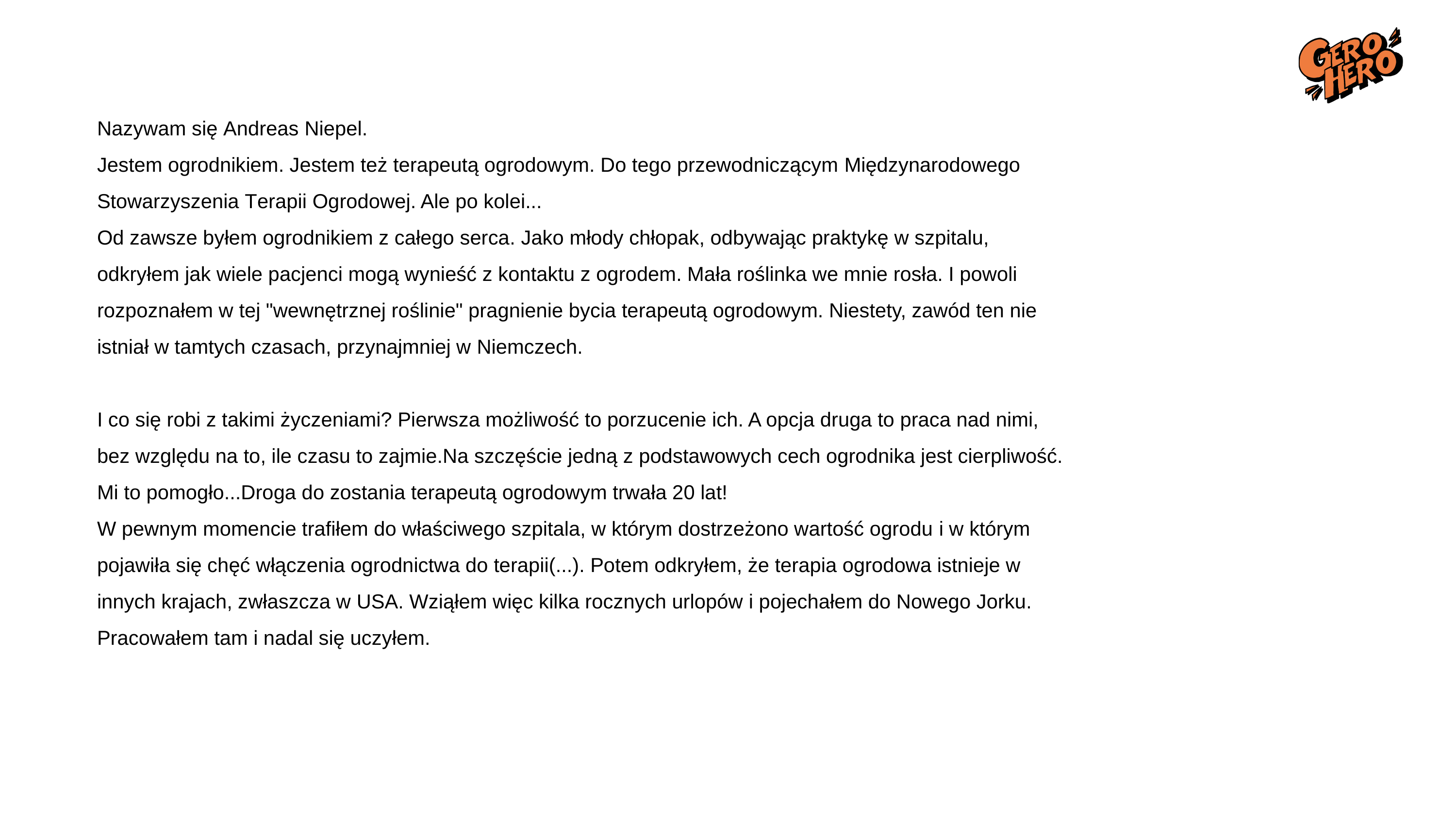

Nazywam się Andreas Niepel.
Jestem ogrodnikiem. Jestem też terapeutą ogrodowym. Do tego przewodniczącym Międzynarodowego Stowarzyszenia Terapii Ogrodowej. Ale po kolei...
Od zawsze byłem ogrodnikiem z całego serca. Jako młody chłopak, odbywając praktykę w szpitalu, odkryłem jak wiele pacjenci mogą wynieść z kontaktu z ogrodem. Mała roślinka we mnie rosła. I powoli rozpoznałem w tej "wewnętrznej roślinie" pragnienie bycia terapeutą ogrodowym. Niestety, zawód ten nie istniał w tamtych czasach, przynajmniej w Niemczech.

I co się robi z takimi życzeniami? Pierwsza możliwość to porzucenie ich. A opcja druga to praca nad nimi, bez względu na to, ile czasu to zajmie.Na szczęście jedną z podstawowych cech ogrodnika jest cierpliwość. Mi to pomogło...Droga do zostania terapeutą ogrodowym trwała 20 lat!
W pewnym momencie trafiłem do właściwego szpitala, w którym dostrzeżono wartość ogrodu i w którym pojawiła się chęć włączenia ogrodnictwa do terapii(...). Potem odkryłem, że terapia ogrodowa istnieje w innych krajach, zwłaszcza w USA. Wziąłem więc kilka rocznych urlopów i pojechałem do Nowego Jorku. Pracowałem tam i nadal się uczyłem.